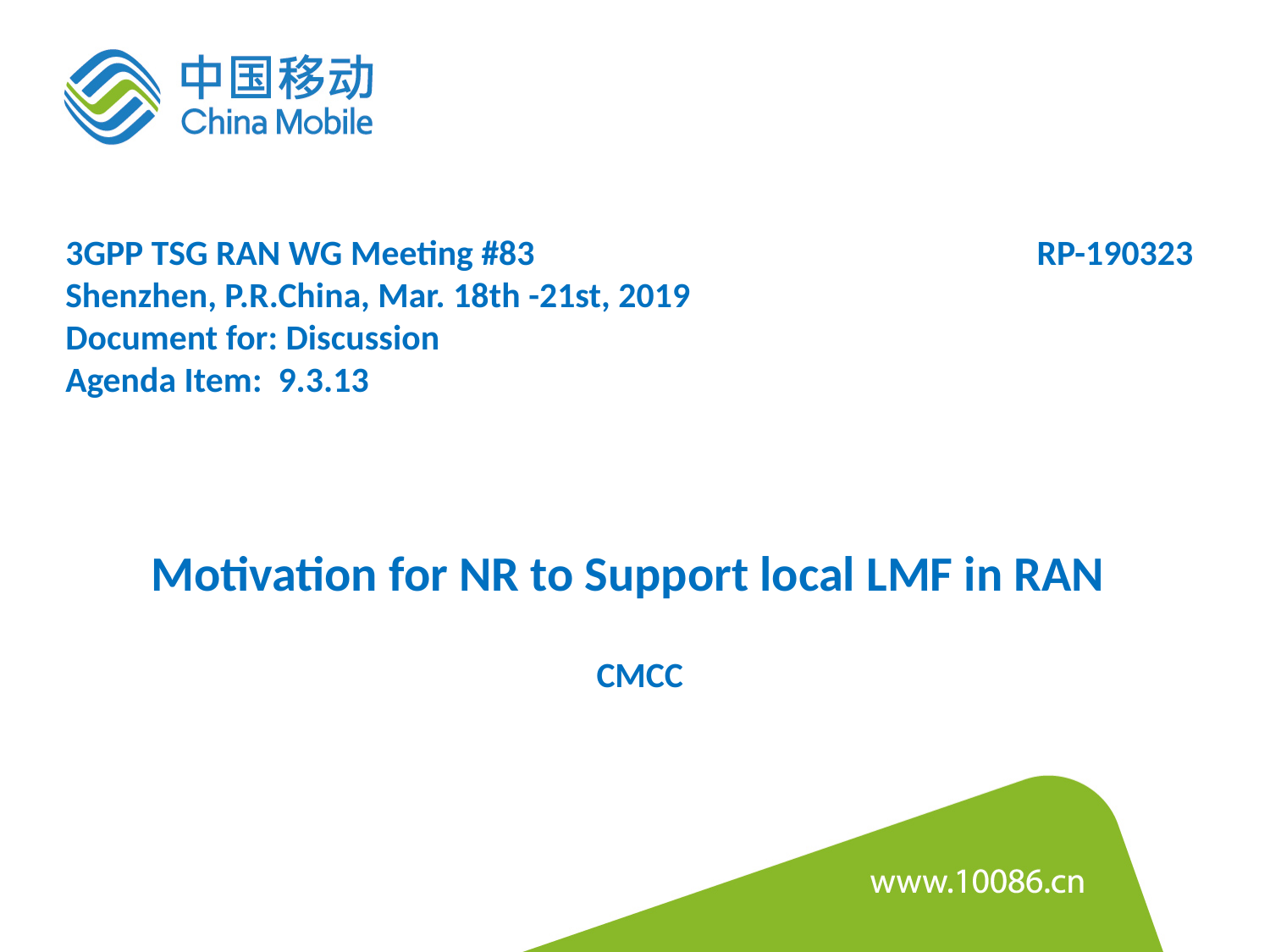

3GPP TSG RAN WG Meeting #83
Shenzhen, P.R.China, Mar. 18th -21st, 2019
Document for: Discussion
Agenda Item:  9.3.13
RP-190323
Motivation for NR to Support local LMF in RAN
CMCC